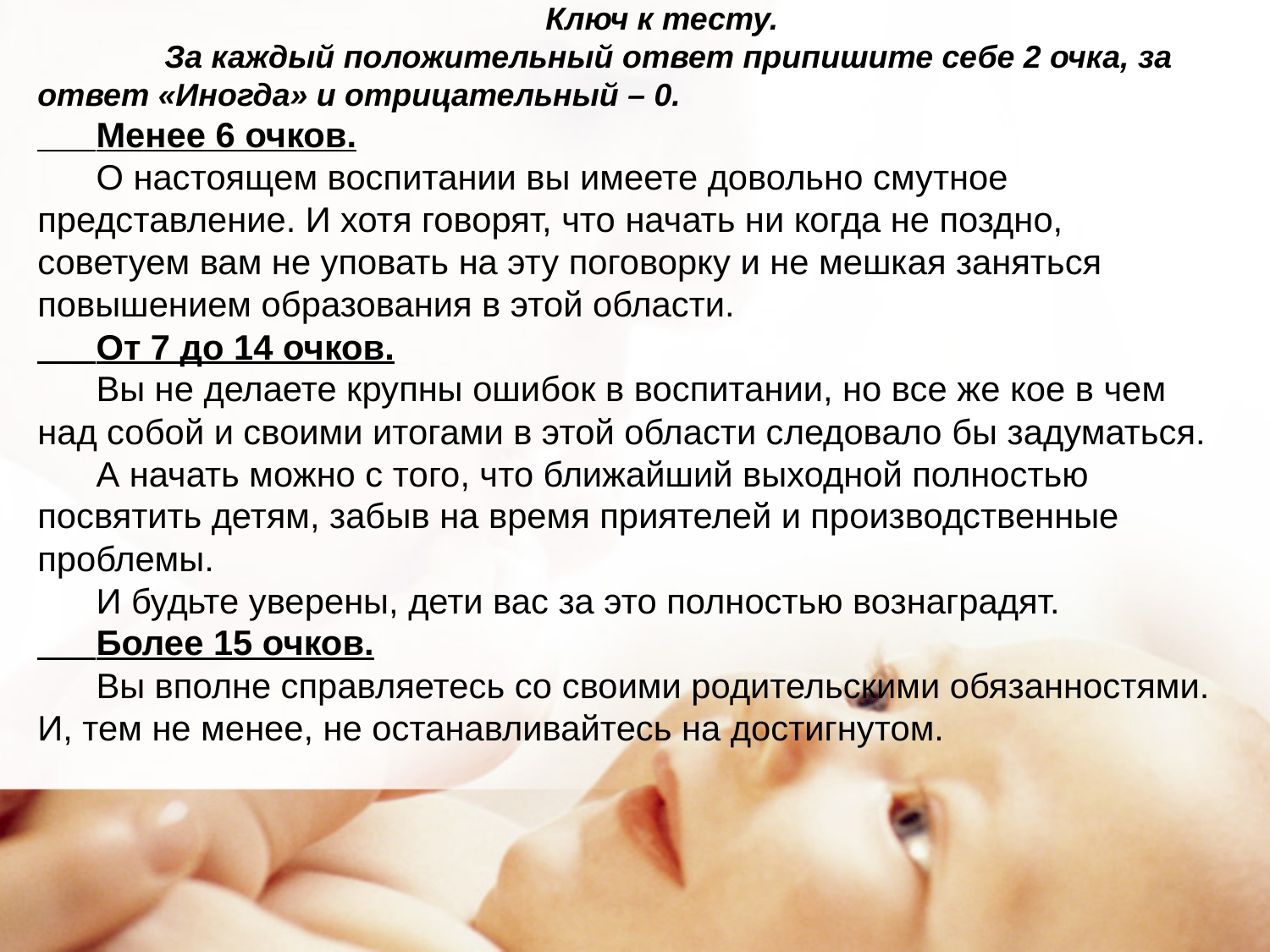

Ключ к тесту.
	За каждый положительный ответ припишите себе 2 очка, за ответ «Иногда» и отрицательный – 0.
      Менее 6 очков.
      О настоящем воспитании вы имеете довольно смутное представление. И хотя говорят, что начать ни когда не поздно, советуем вам не уповать на эту поговорку и не мешкая заняться повышением образования в этой области.
      От 7 до 14 очков.
      Вы не делаете крупны ошибок в воспитании, но все же кое в чем над собой и своими итогами в этой области следовало бы задуматься.
      А начать можно с того, что ближайший выходной полностью посвятить детям, забыв на время приятелей и производственные проблемы.
      И будьте уверены, дети вас за это полностью вознаградят.
      Более 15 очков.
      Вы вполне справляетесь со своими родительскими обязанностями. И, тем не менее, не останавливайтесь на достигнутом.
#